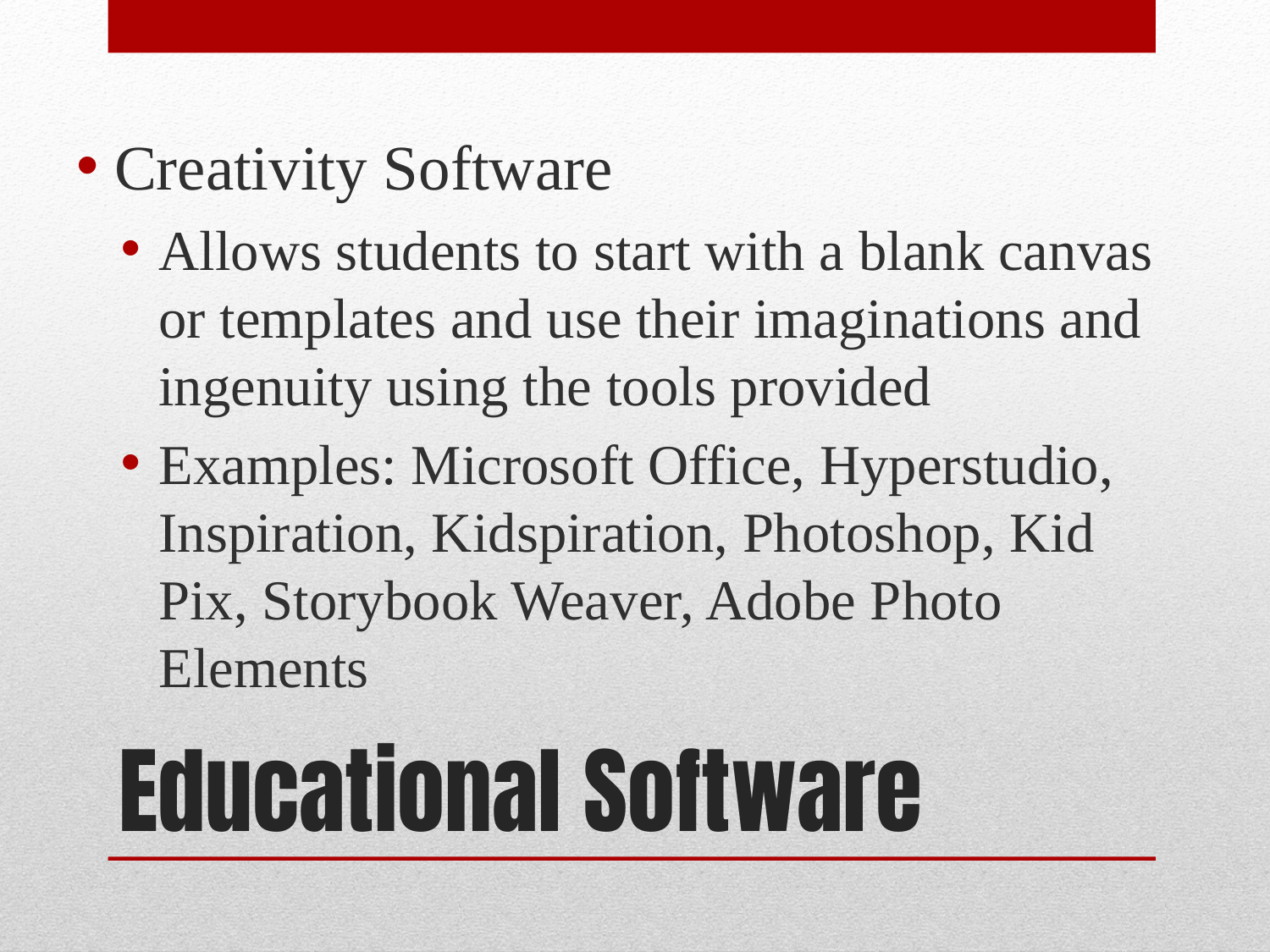

Creativity Software
Allows students to start with a blank canvas or templates and use their imaginations and ingenuity using the tools provided
Examples: Microsoft Office, Hyperstudio, Inspiration, Kidspiration, Photoshop, Kid Pix, Storybook Weaver, Adobe Photo Elements
# Educational Software